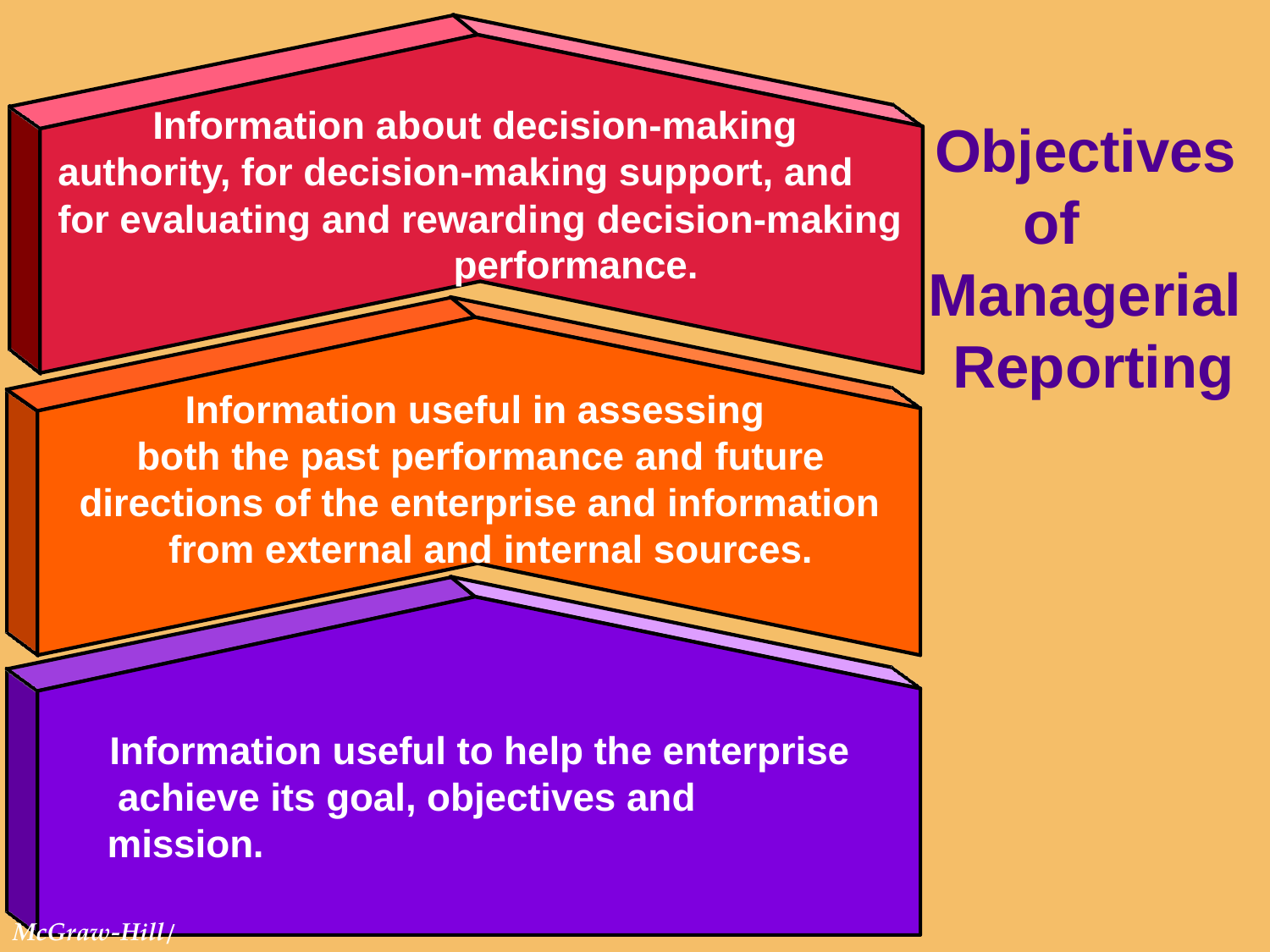

# Information about decision-making  authority, for decision-making support, and  for evaluating and rewarding decision-making
performance.
Objectives  of      Managerial  Reporting
Information useful in assessing  both the past performance and future
directions of the enterprise and information  from external and internal sources.
Information useful to help the enterprise  achieve its goal, objectives and mission.
McGraw-Hill/Irwin